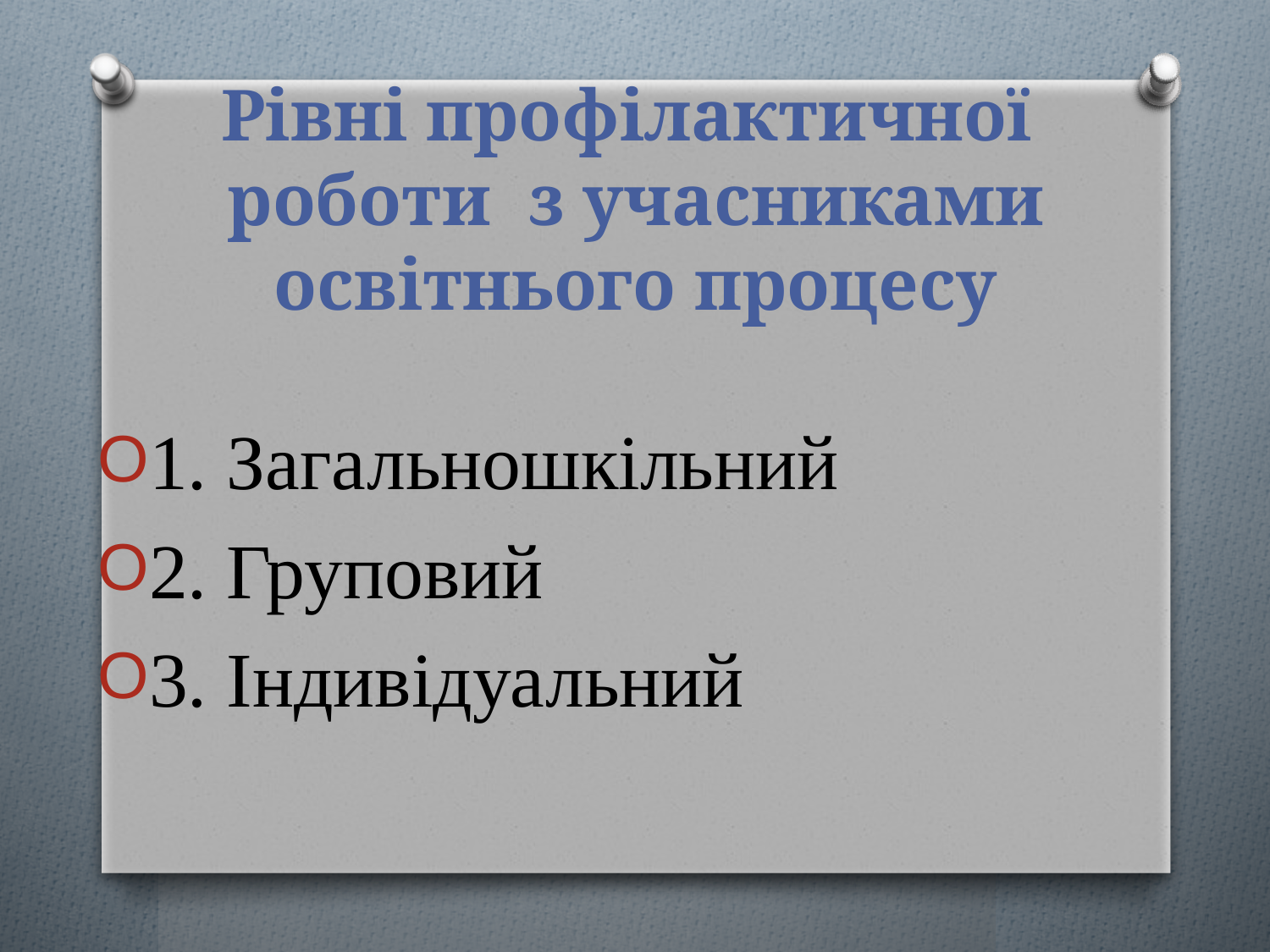

# Рівні профілактичної  роботи  з учасниками освітнього процесу
1. Загальношкільний
2. Груповий
3. Індивідуальний